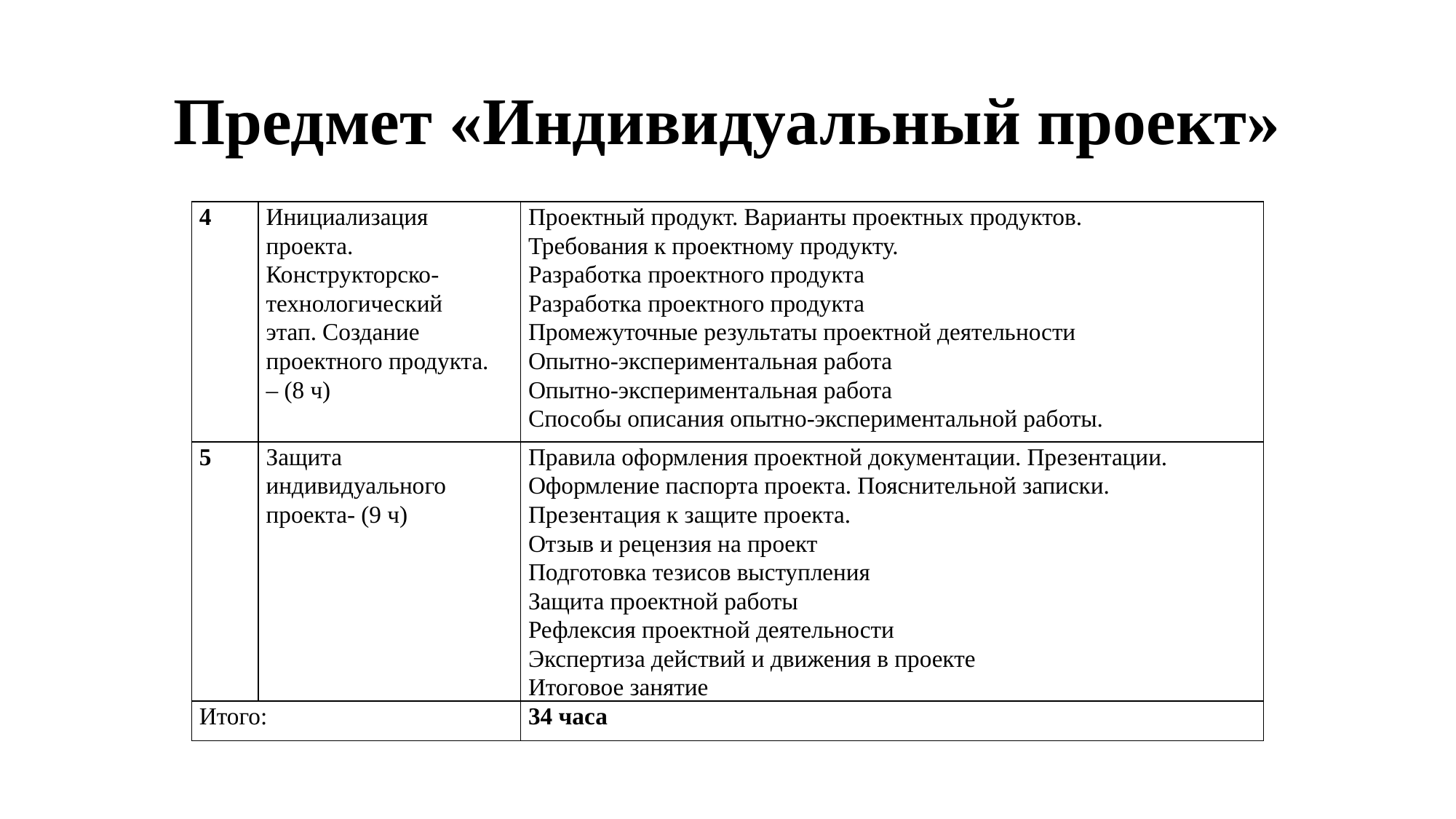

# Предмет «Индивидуальный проект»
| 4 | Инициализация проекта. Конструкторско-технологический этап. Создание проектного продукта. – (8 ч) | Проектный продукт. Варианты проектных продуктов. Требования к проектному продукту. Разработка проектного продукта Разработка проектного продукта Промежуточные результаты проектной деятельности Опытно-экспериментальная работа Опытно-экспериментальная работа Способы описания опытно-экспериментальной работы. |
| --- | --- | --- |
| 5 | Защита индивидуального проекта- (9 ч) | Правила оформления проектной документации. Презентации. Оформление паспорта проекта. Пояснительной записки. Презентация к защите проекта. Отзыв и рецензия на проект Подготовка тезисов выступления Защита проектной работы Рефлексия проектной деятельности Экспертиза действий и движения в проекте Итоговое занятие |
| Итого: |  | 34 часа |